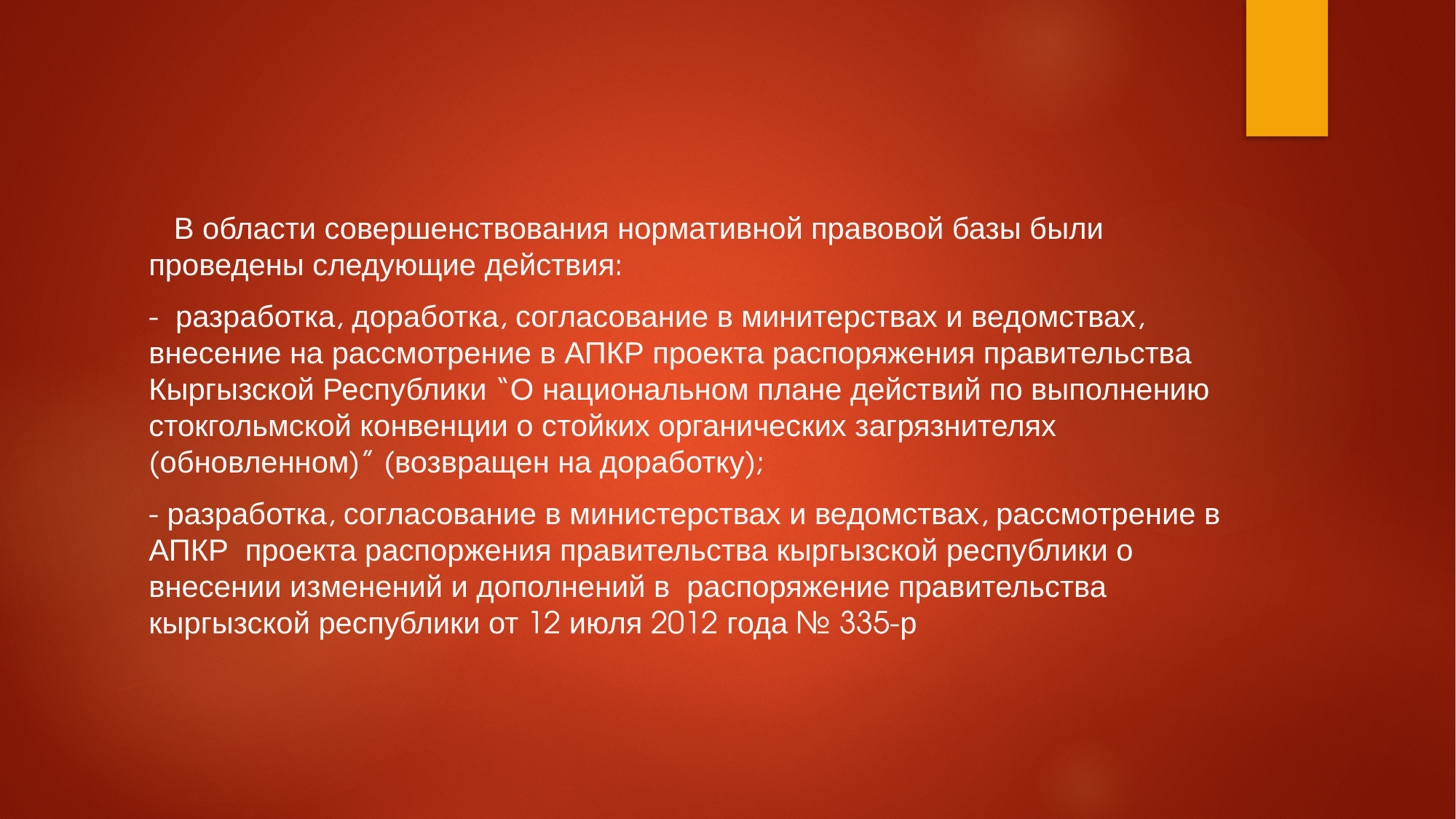

#

   В области совершенствования нормативной правовой базы были         проведены следующие действия:
-  разработка, доработка, согласование в минитерствах и ведомствах, внесение на рассмотрение в АПКР проекта распоряжения правительства Кыргызской Республики “О национальном плане действий по выполнению стокгольмской конвенции о стойких органических загрязнителях (обновленном)” (возвращен на доработку);
- разработка, согласование в министерствах и ведомствах, рассмотрение в АПКР  проекта распоржения правительства кыргызской республики о внесении изменений и дополнений в  распоряжение правительства кыргызской республики от 12 июля 2012 года № 335-р